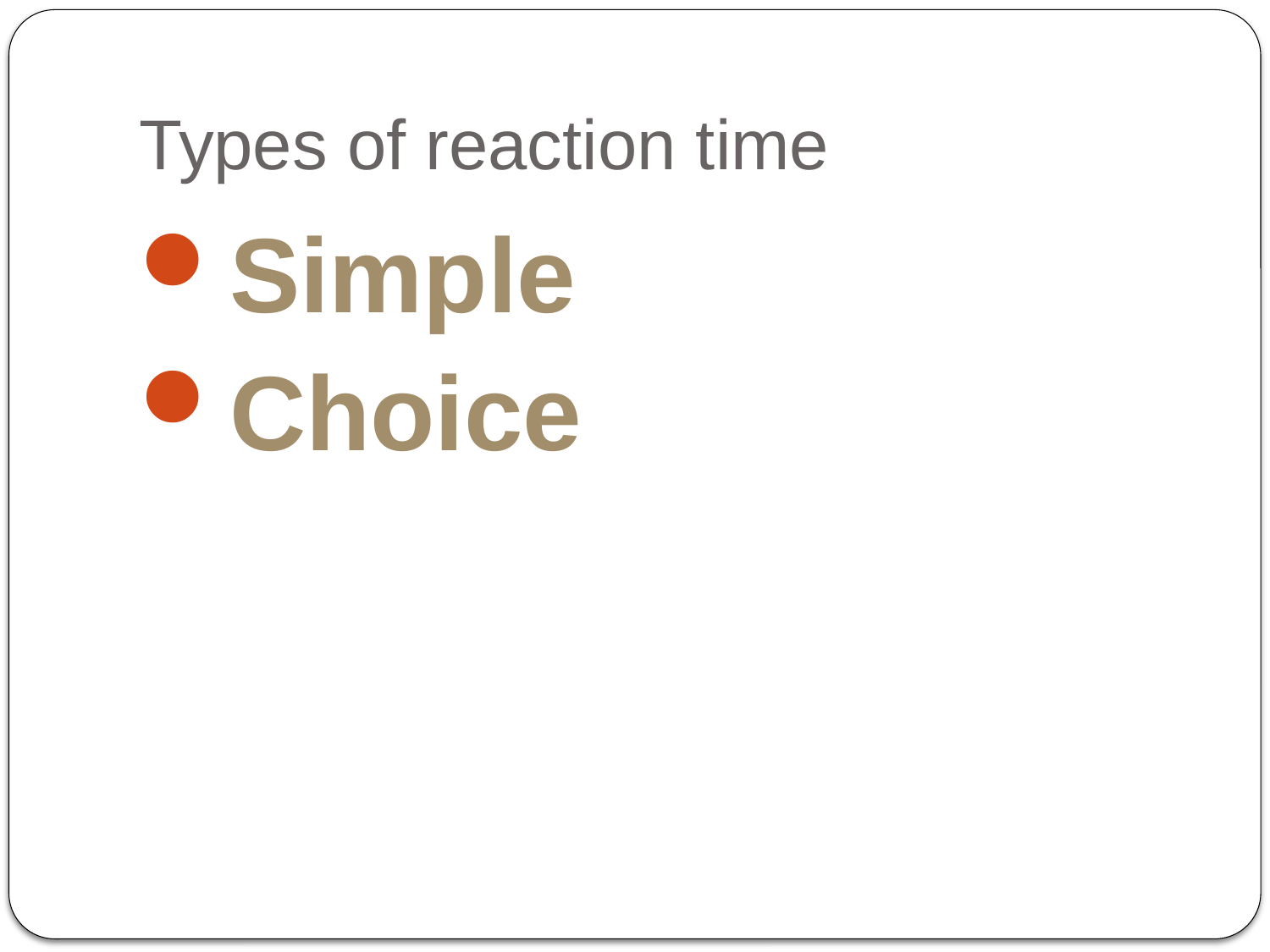

# Types of reaction time
Simple
Choice